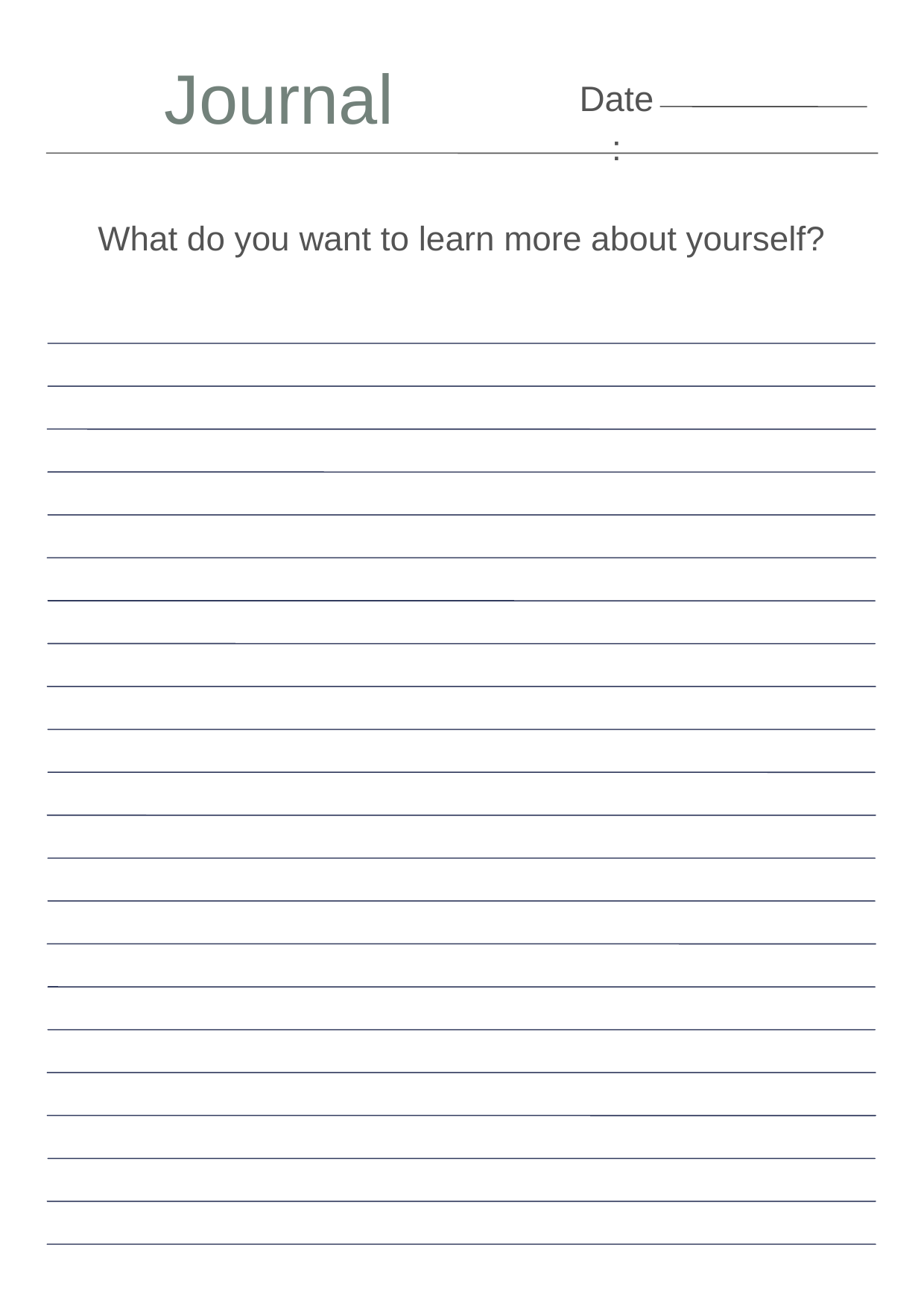

Journal
Date:

What do you want to learn more about yourself?